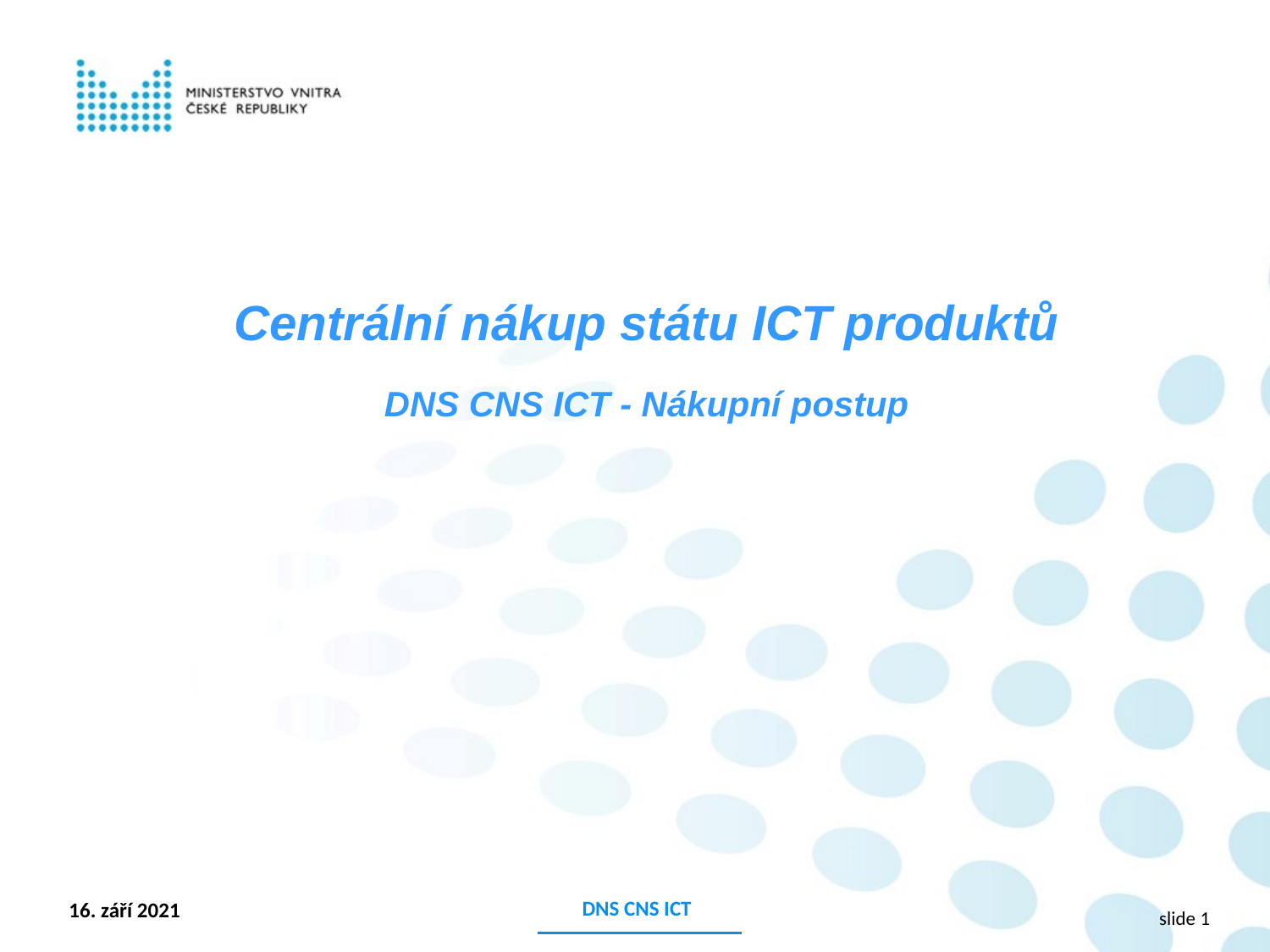

Centrální nákup státu ICT produktů
DNS CNS ICT - Nákupní postup